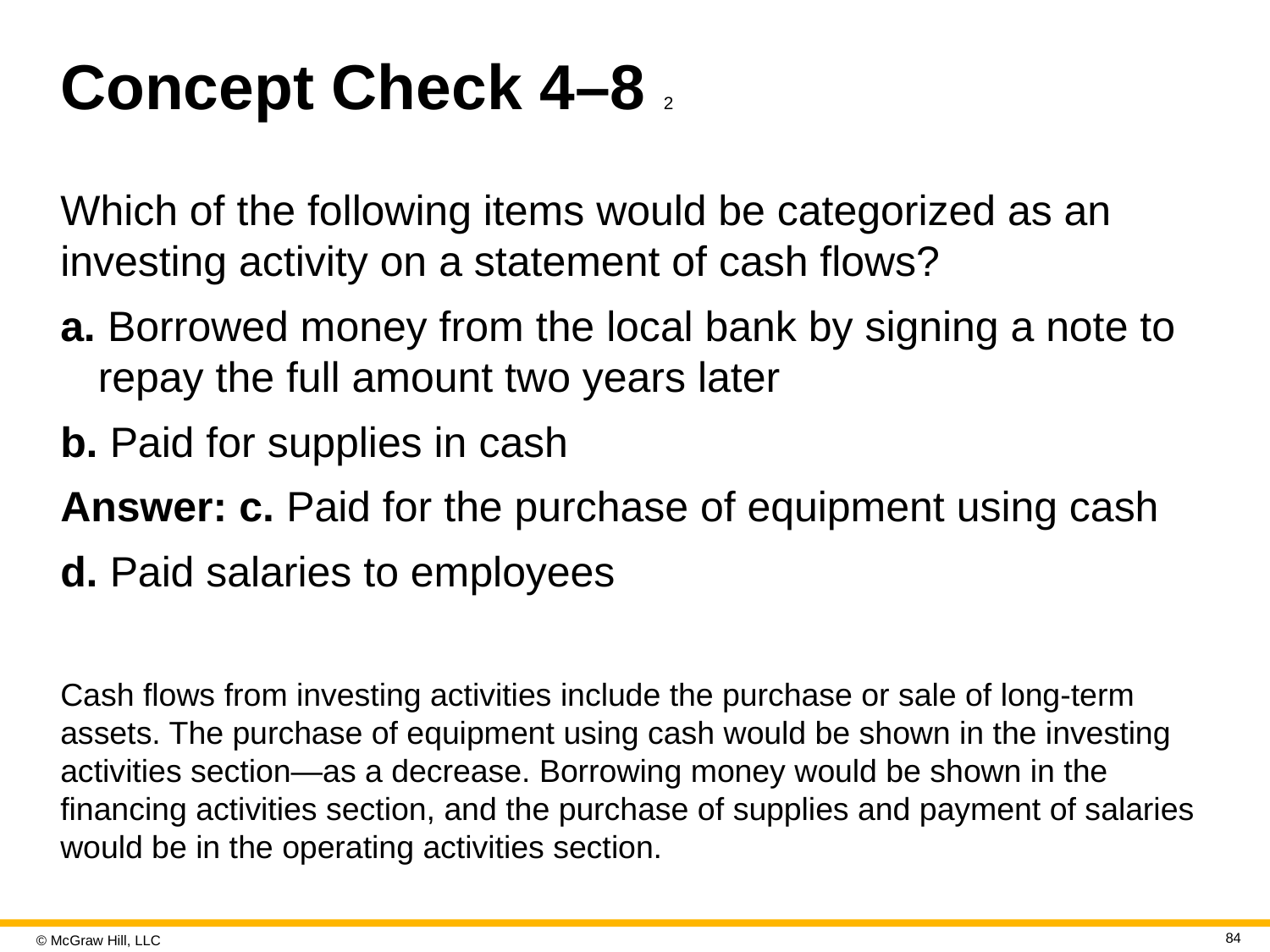

# Concept Check 4–8 2
Which of the following items would be categorized as an investing activity on a statement of cash flows?
a. Borrowed money from the local bank by signing a note to repay the full amount two years later
b. Paid for supplies in cash
Answer: c. Paid for the purchase of equipment using cash
d. Paid salaries to employees
Cash flows from investing activities include the purchase or sale of long-term assets. The purchase of equipment using cash would be shown in the investing activities section—as a decrease. Borrowing money would be shown in the financing activities section, and the purchase of supplies and payment of salaries would be in the operating activities section.
84